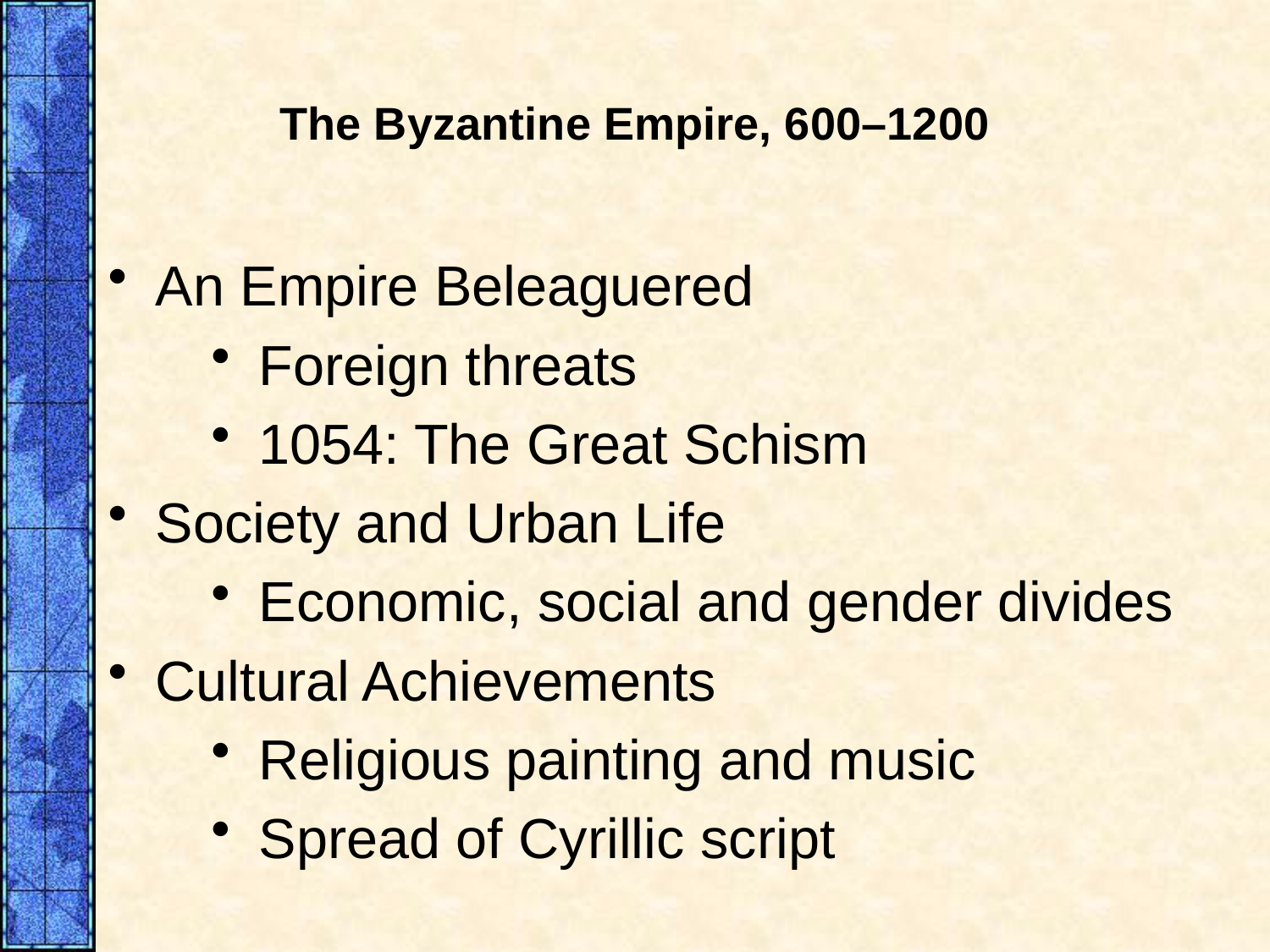

# The Byzantine Empire, 600–1200
An Empire Beleaguered
Foreign threats
1054: The Great Schism
Society and Urban Life
Economic, social and gender divides
Cultural Achievements
Religious painting and music
Spread of Cyrillic script